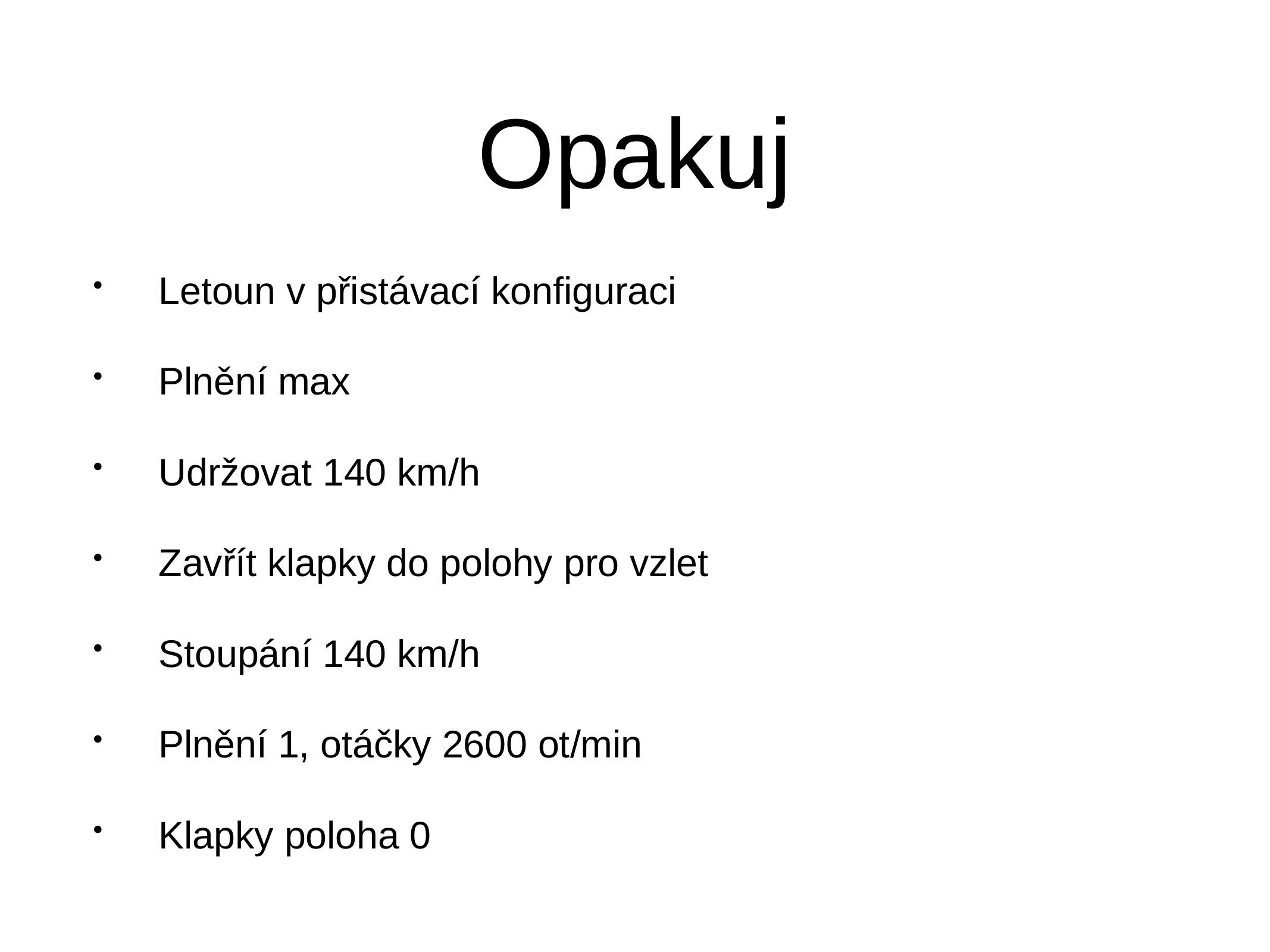

# Opakuj
Letoun v přistávací konfiguraci
Plnění max
Udržovat 140 km/h
Zavřít klapky do polohy pro vzlet
Stoupání 140 km/h
Plnění 1, otáčky 2600 ot/min
Klapky poloha 0